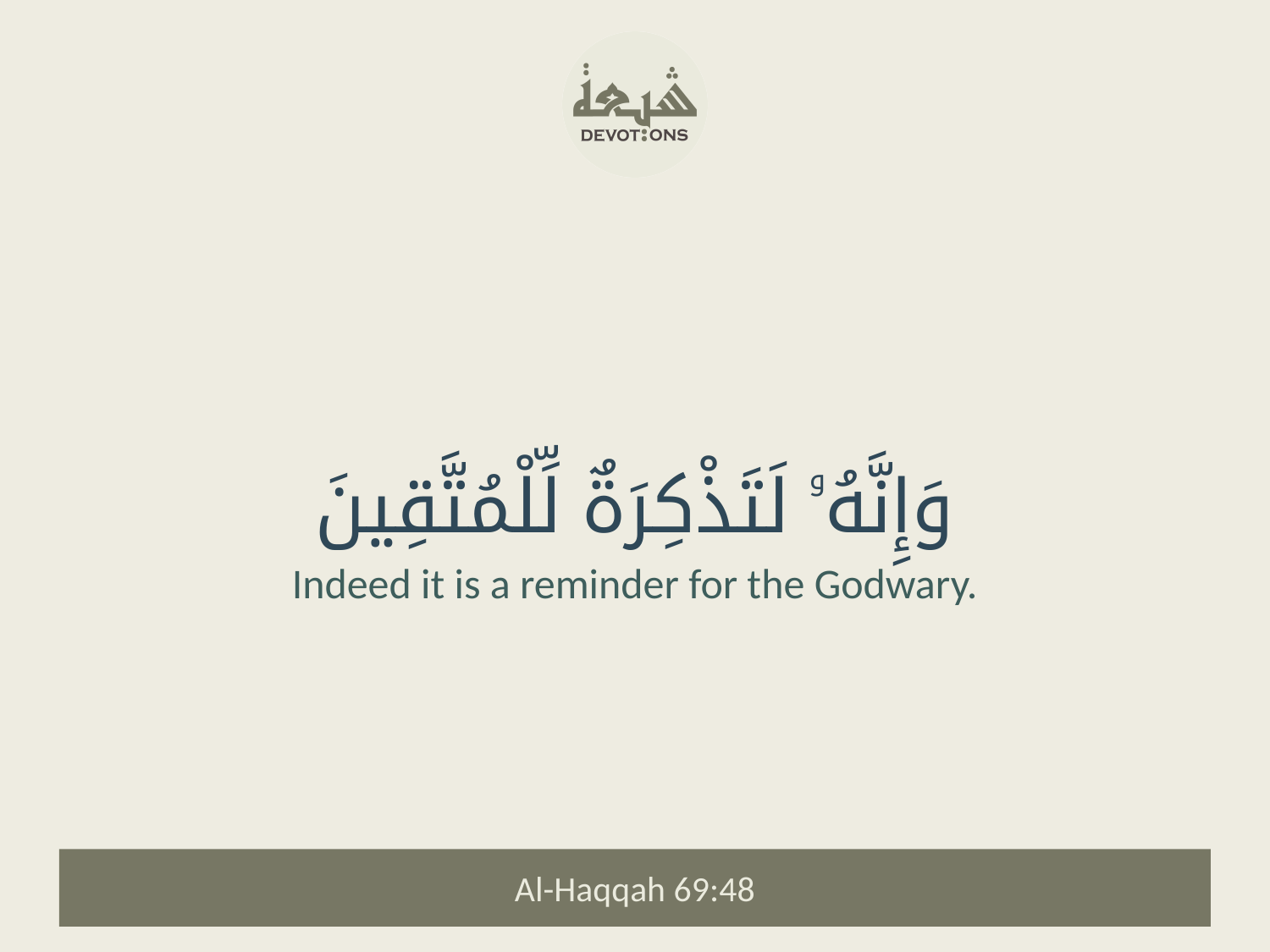

وَإِنَّهُۥ لَتَذْكِرَةٌ لِّلْمُتَّقِينَ
Indeed it is a reminder for the Godwary.
Al-Haqqah 69:48